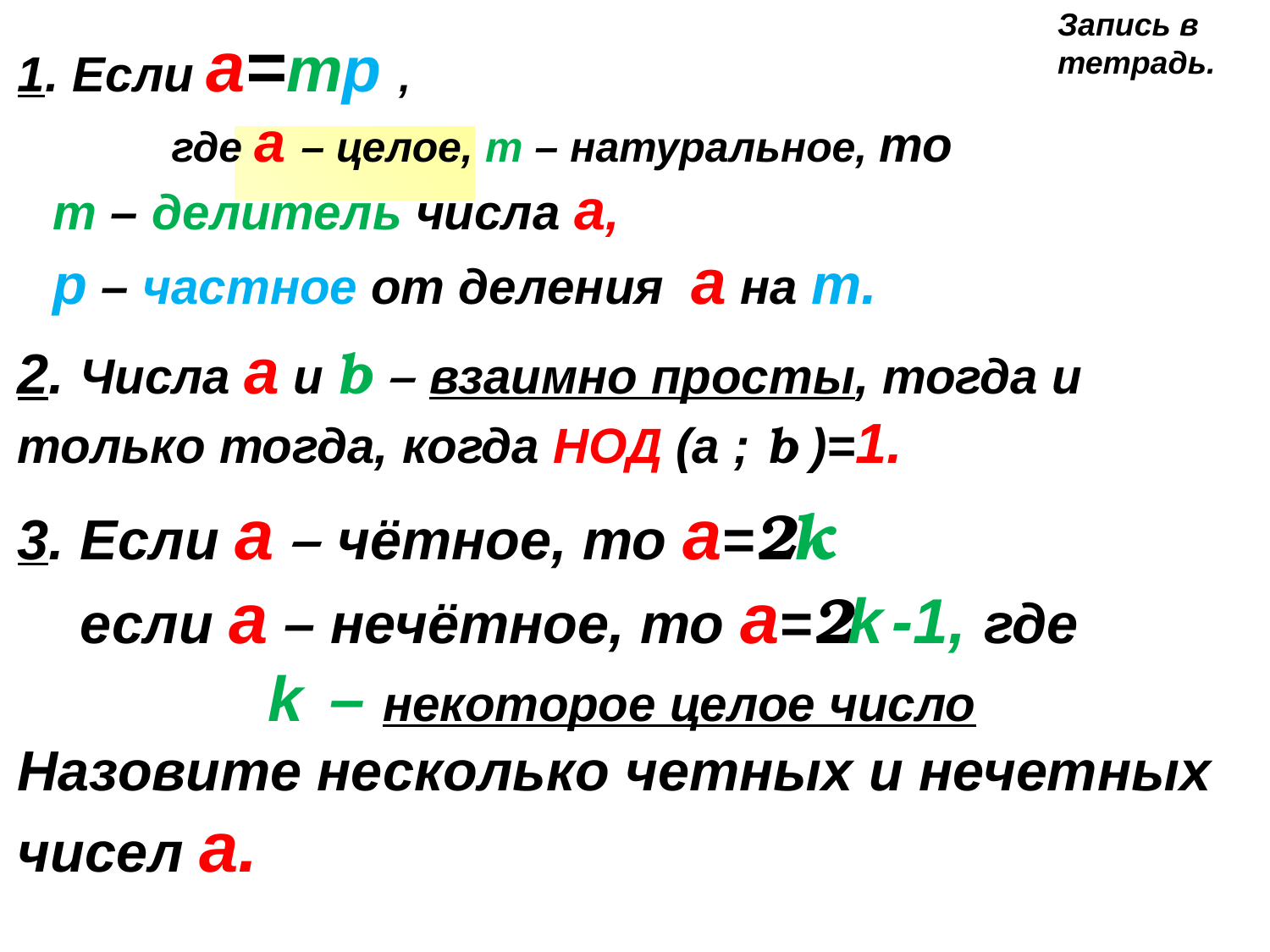

Запись в тетрадь.
1. Если а=тр ,
             где а – целое, т – натуральное, то
   т – делитель числа а,
   р – частное от деления  а на т.

2. Числа а и b – взаимно просты, тогда и только тогда, когда НОД (а ; b )=1.
3. Если а – чётное, то а=2k
    если а – нечётное, то а=2k-1, где
                k – некоторое целое число
Назовите несколько четных и нечетных чисел а.